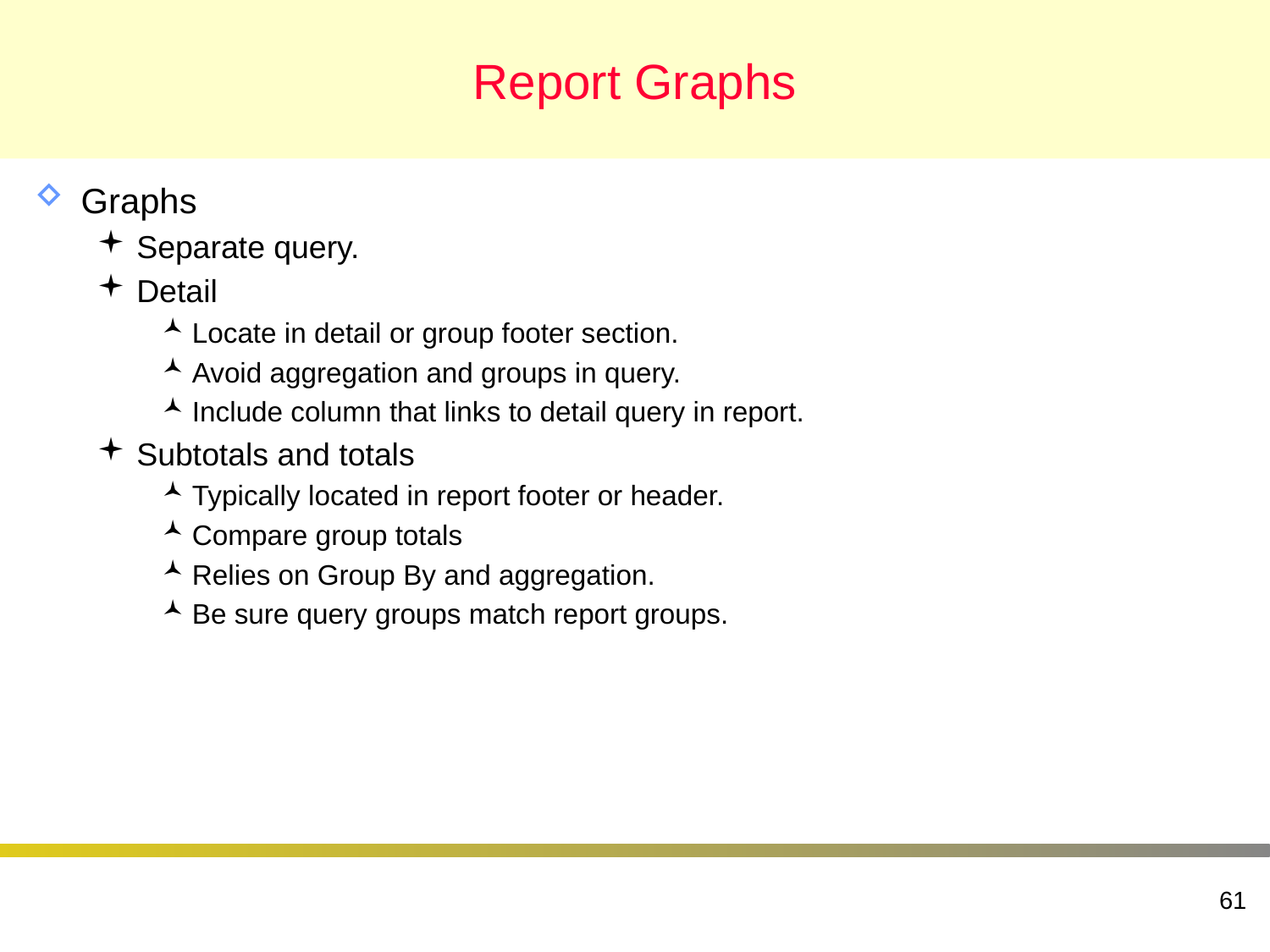

# Report Graphs
Graphs
Separate query.
Detail
Locate in detail or group footer section.
Avoid aggregation and groups in query.
Include column that links to detail query in report.
Subtotals and totals
Typically located in report footer or header.
Compare group totals
Relies on Group By and aggregation.
Be sure query groups match report groups.
61